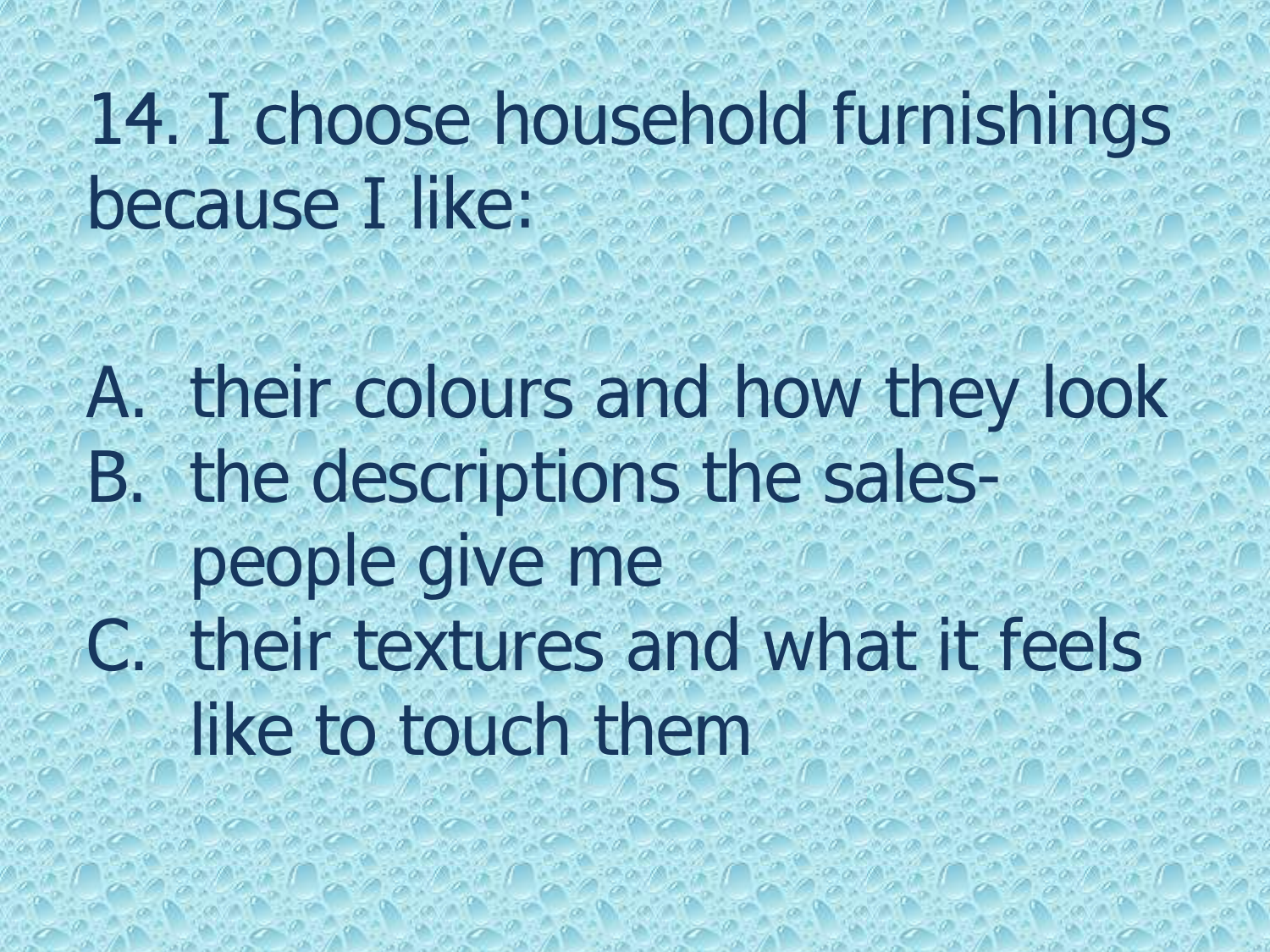

14. I choose household furnishings because I like:

their colours and how they look
the descriptions the sales-people give me
their textures and what it feels like to touch them